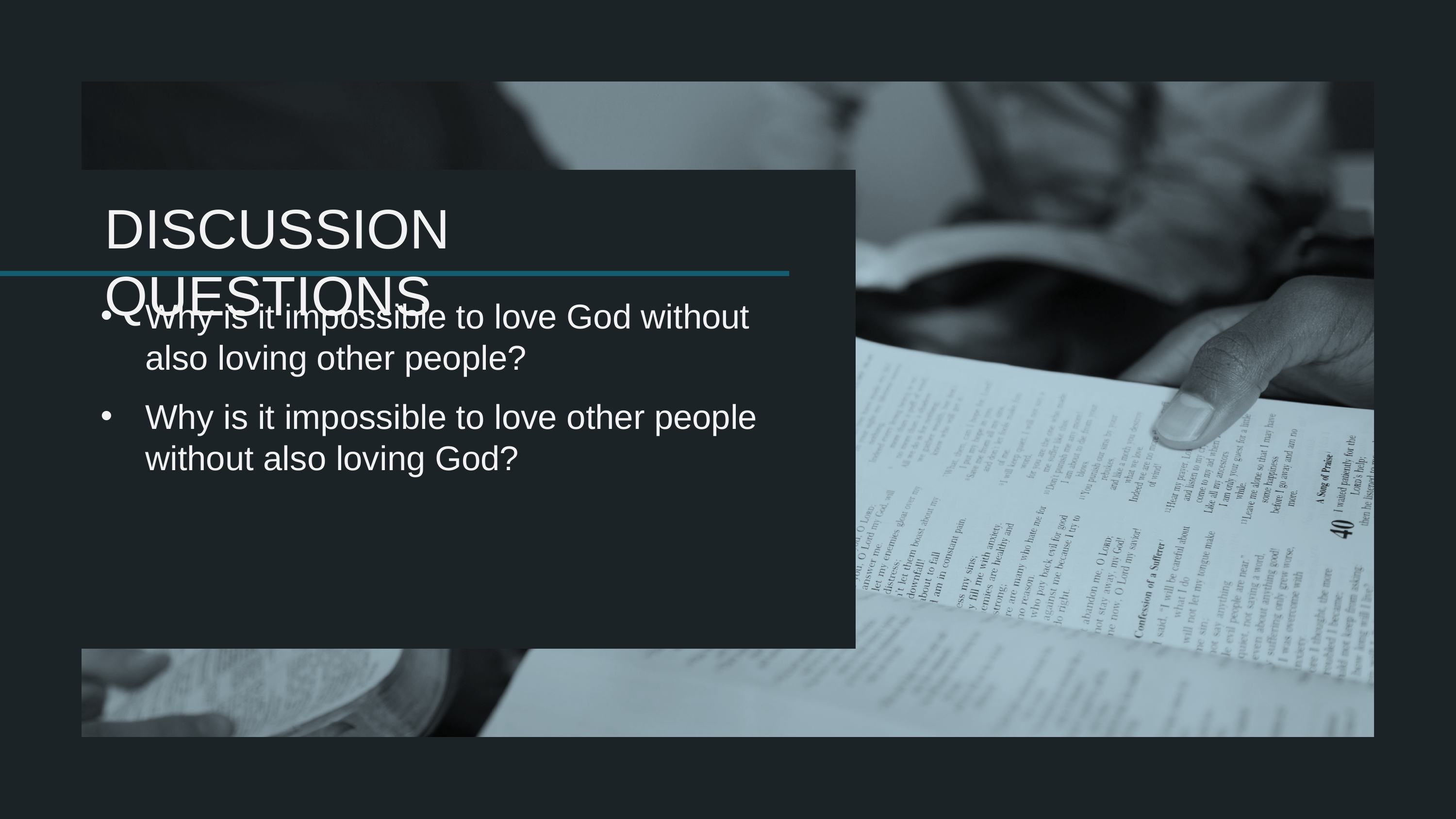

Why is it impossible to love God without also loving other people?
Why is it impossible to love other people without also loving God?